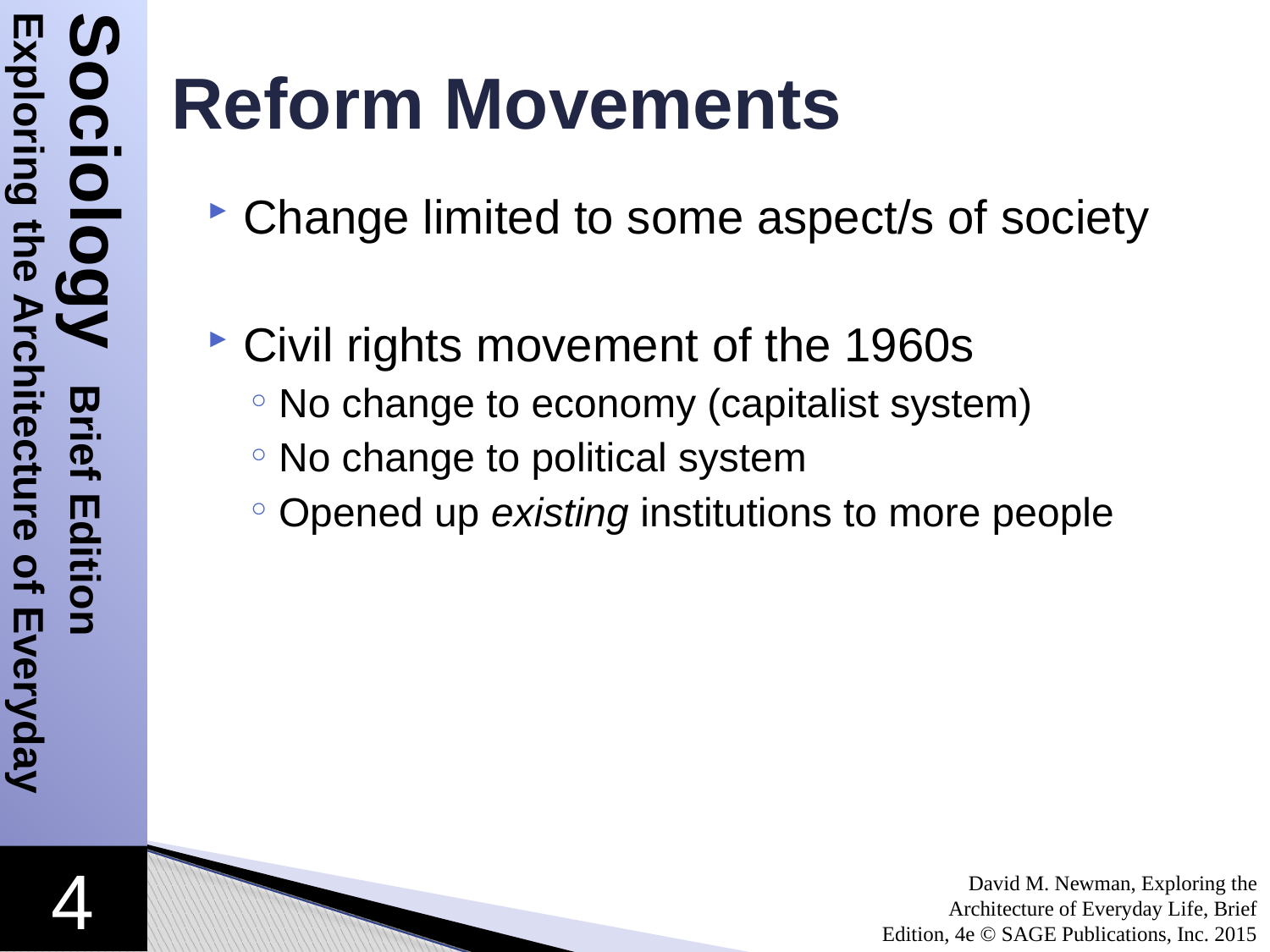

# Reform Movements
Change limited to some aspect/s of society

Civil rights movement of the 1960s
No change to economy (capitalist system)
No change to political system
Opened up existing institutions to more people
David M. Newman, Exploring the Architecture of Everyday Life, Brief Edition, 4e © SAGE Publications, Inc. 2015